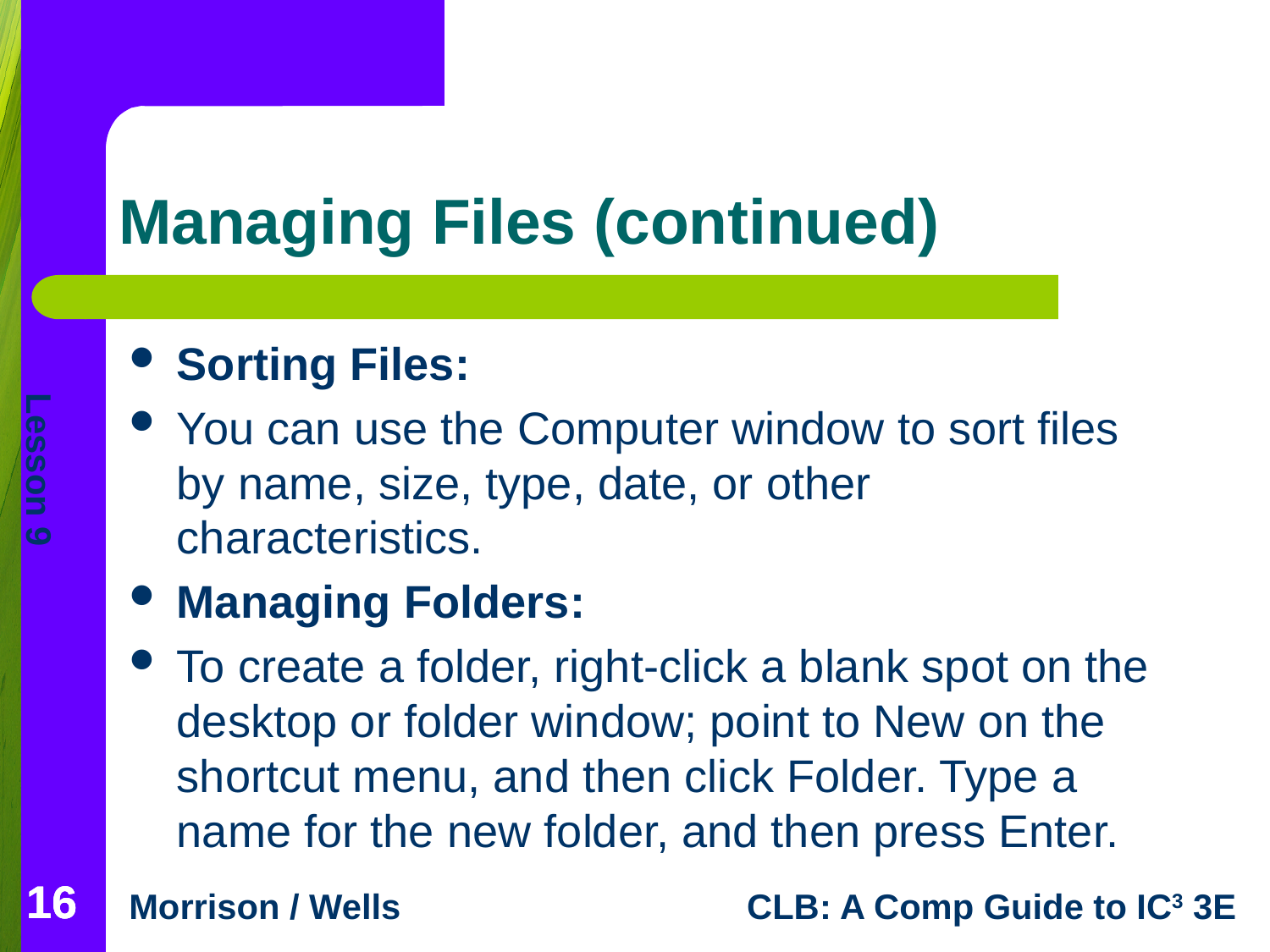

# Managing Files (continued)
Sorting Files:
You can use the Computer window to sort files by name, size, type, date, or other characteristics.
Managing Folders:
To create a folder, right-click a blank spot on the desktop or folder window; point to New on the shortcut menu, and then click Folder. Type a name for the new folder, and then press Enter.
16
16
16